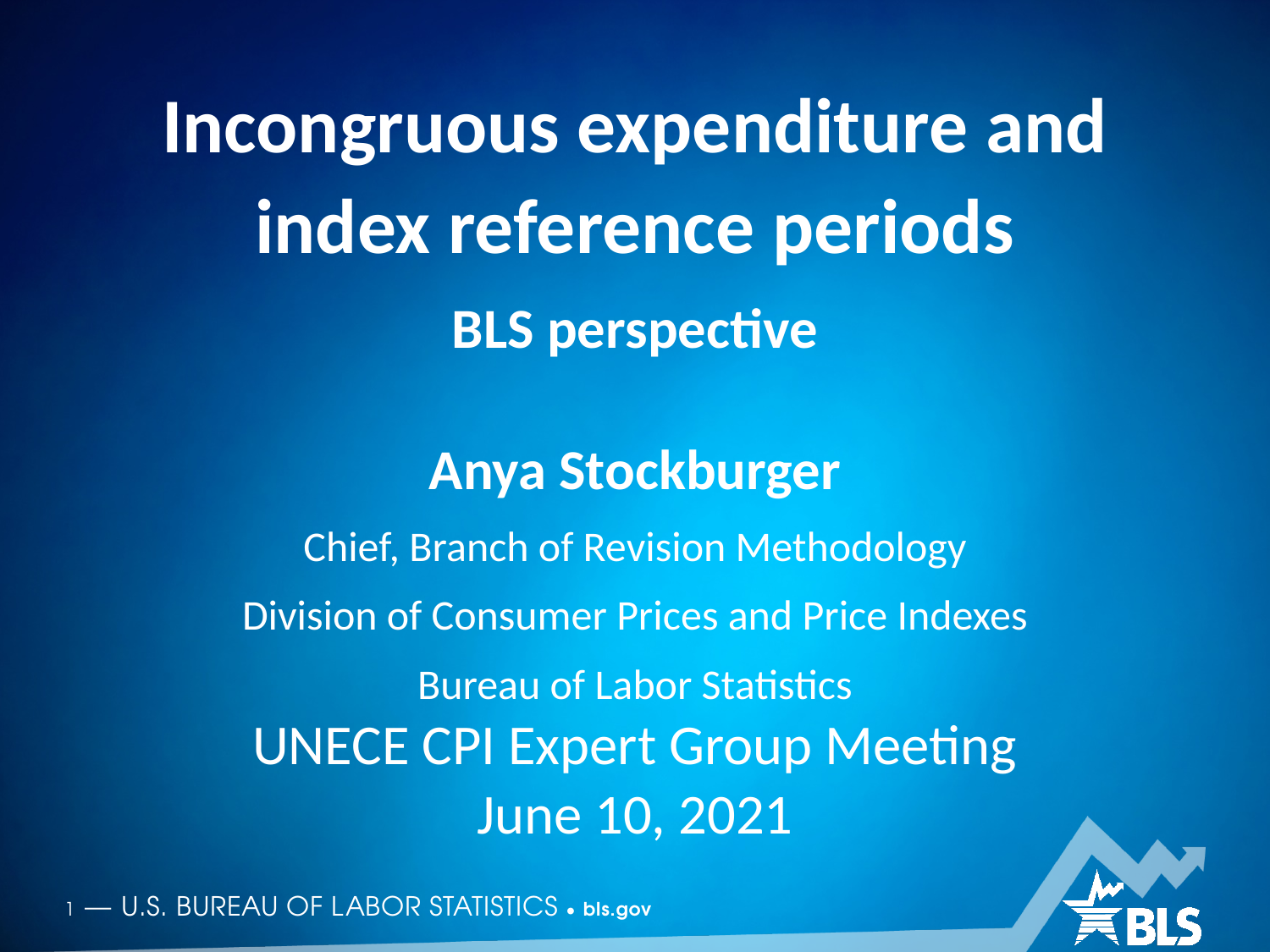

# Incongruous expenditure and index reference periods
BLS perspective
Anya Stockburger
Chief, Branch of Revision Methodology
Division of Consumer Prices and Price Indexes
Bureau of Labor Statistics
UNECE CPI Expert Group Meeting
June 10, 2021